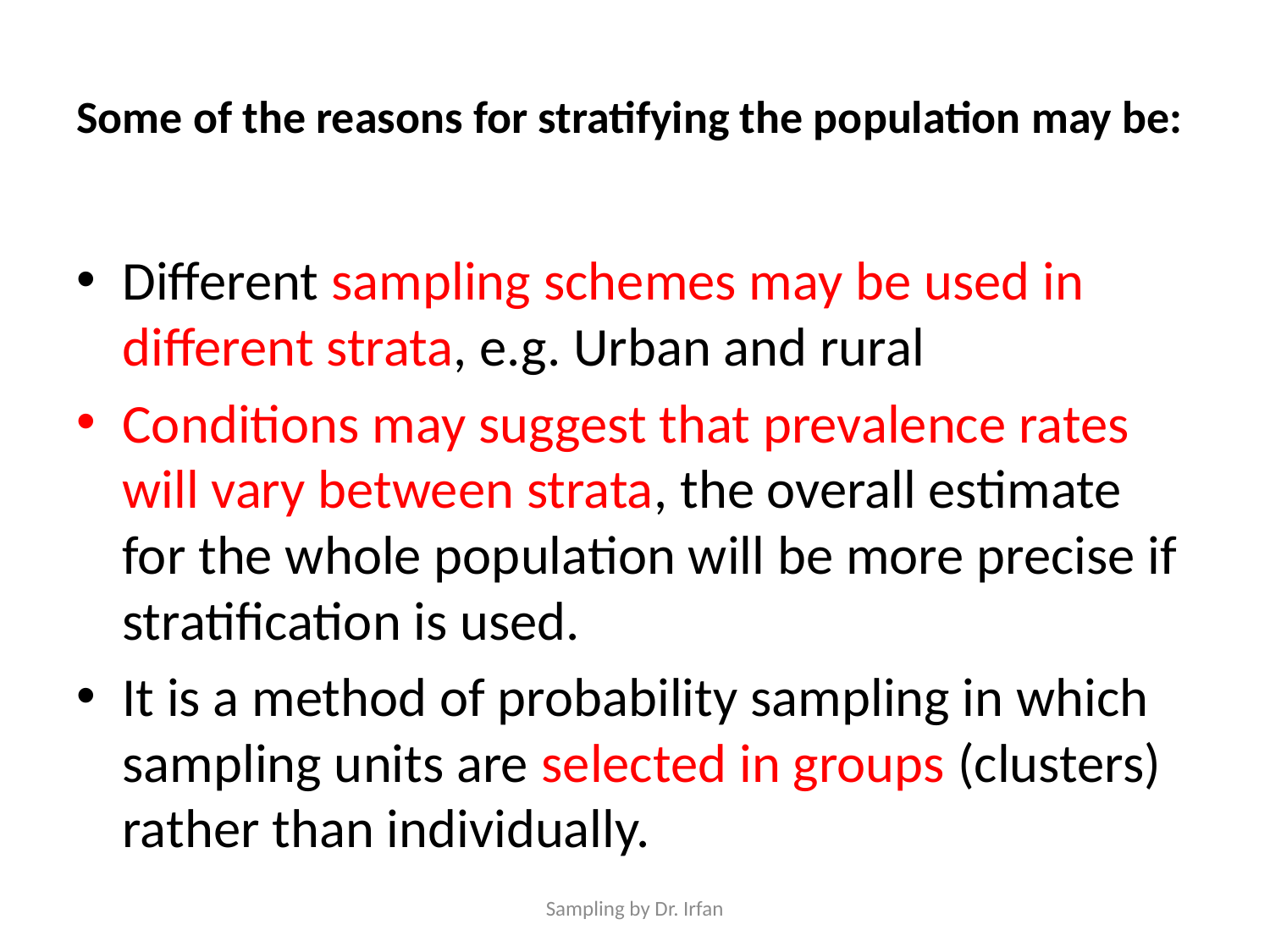

# Some of the reasons for stratifying the population may be:
Different sampling schemes may be used in different strata, e.g. Urban and rural
Conditions may suggest that prevalence rates will vary between strata, the overall estimate for the whole population will be more precise if stratification is used.
It is a method of probability sampling in which sampling units are selected in groups (clusters) rather than individually.

Sampling by Dr. Irfan